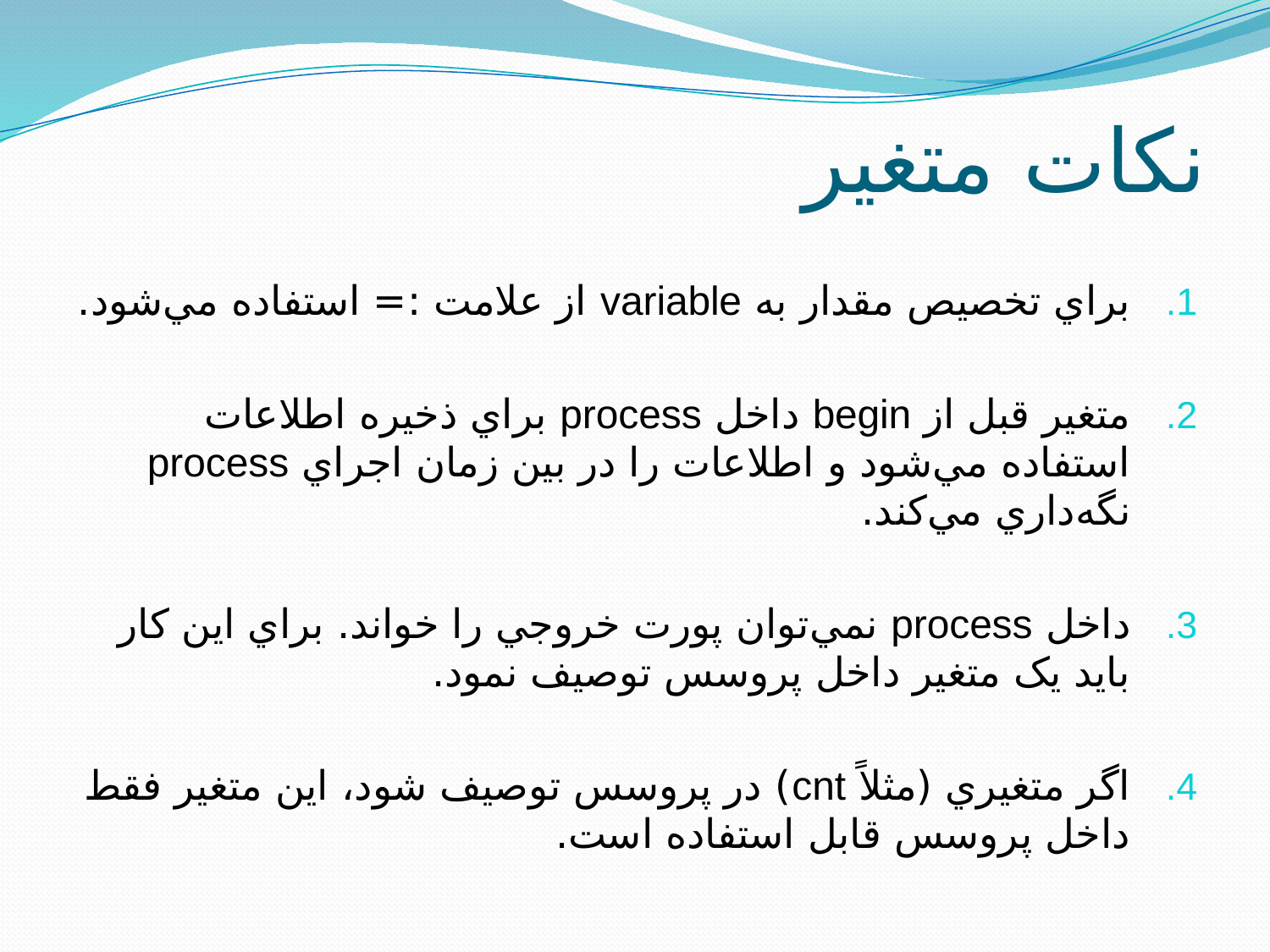

# نکات متغير
براي تخصيص مقدار به variable از علامت := استفاده مي‌شود.

متغير قبل از begin داخل process براي ذخيره اطلاعات استفاده مي‌شود و اطلاعات را در بين زمان اجراي process نگه‌داري مي‌کند.

داخل process نمي‌توان پورت خروجي را خواند. براي اين کار بايد يک متغير داخل پروسس توصيف نمود.

اگر متغيري (مثلاً cnt) در پروسس توصيف شود، اين متغير فقط داخل پروسس قابل استفاده است.